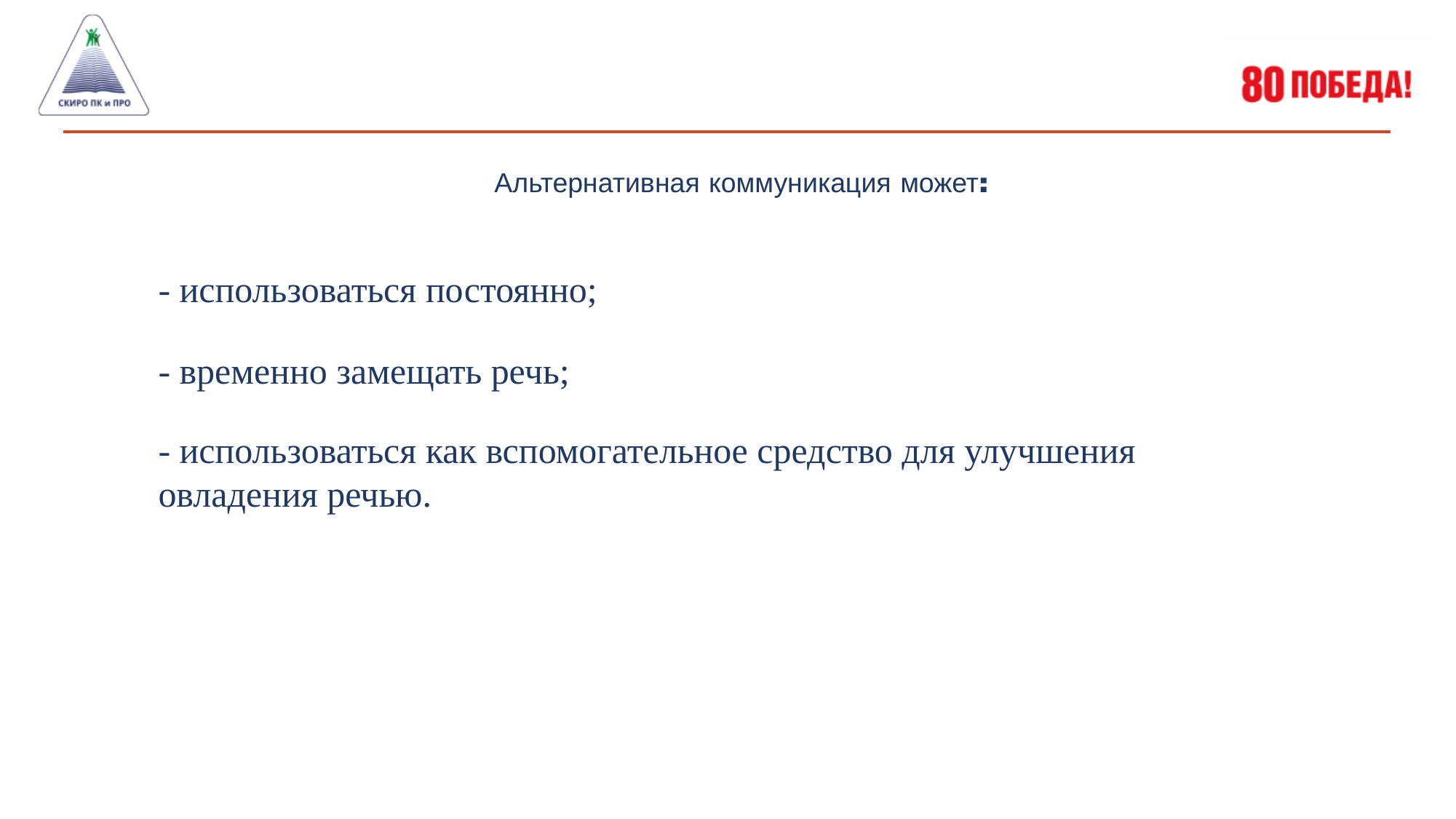

Альтернативная коммуникация может:
- использоваться постоянно;
- временно замещать речь;
- использоваться как вспомогательное средство для улучшения овладения речью.